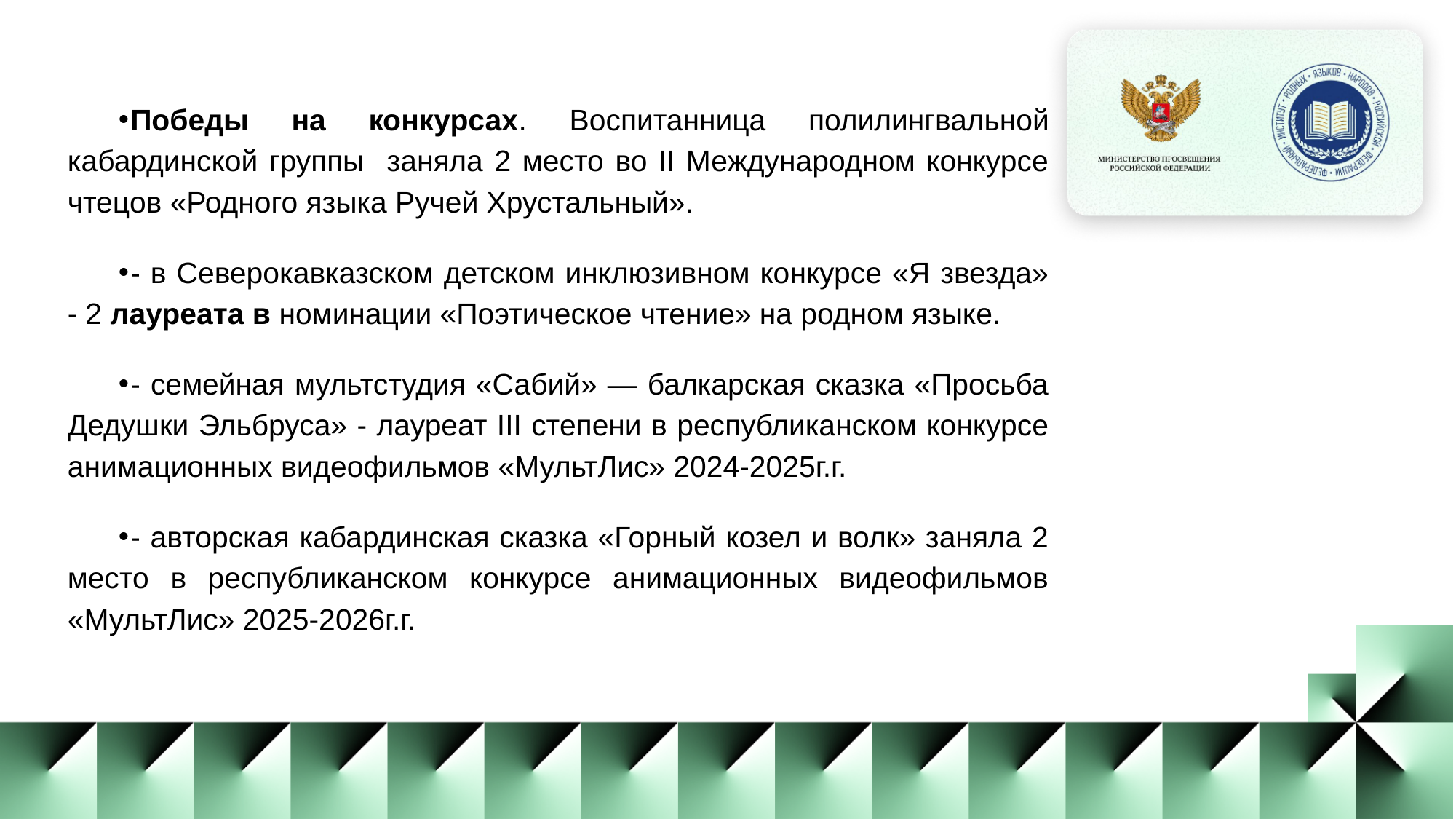

Победы на конкурсах. Воспитанница полилингвальной кабардинской группы  заняла 2 место во II Международном конкурсе чтецов «Родного языка Ручей Хрустальный».
- в Северокавказском детском инклюзивном конкурсе «Я звезда» - 2 лауреата в номинации «Поэтическое чтение» на родном языке.
- семейная мультстудия «Сабий» — балкарская сказка «Просьба Дедушки Эльбруса» - лауреат III степени в республиканском конкурсе анимационных видеофильмов «МультЛис» 2024-2025г.г.
- авторская кабардинская сказка «Горный козел и волк» заняла 2 место в республиканском конкурсе анимационных видеофильмов «МультЛис» 2025-2026г.г.